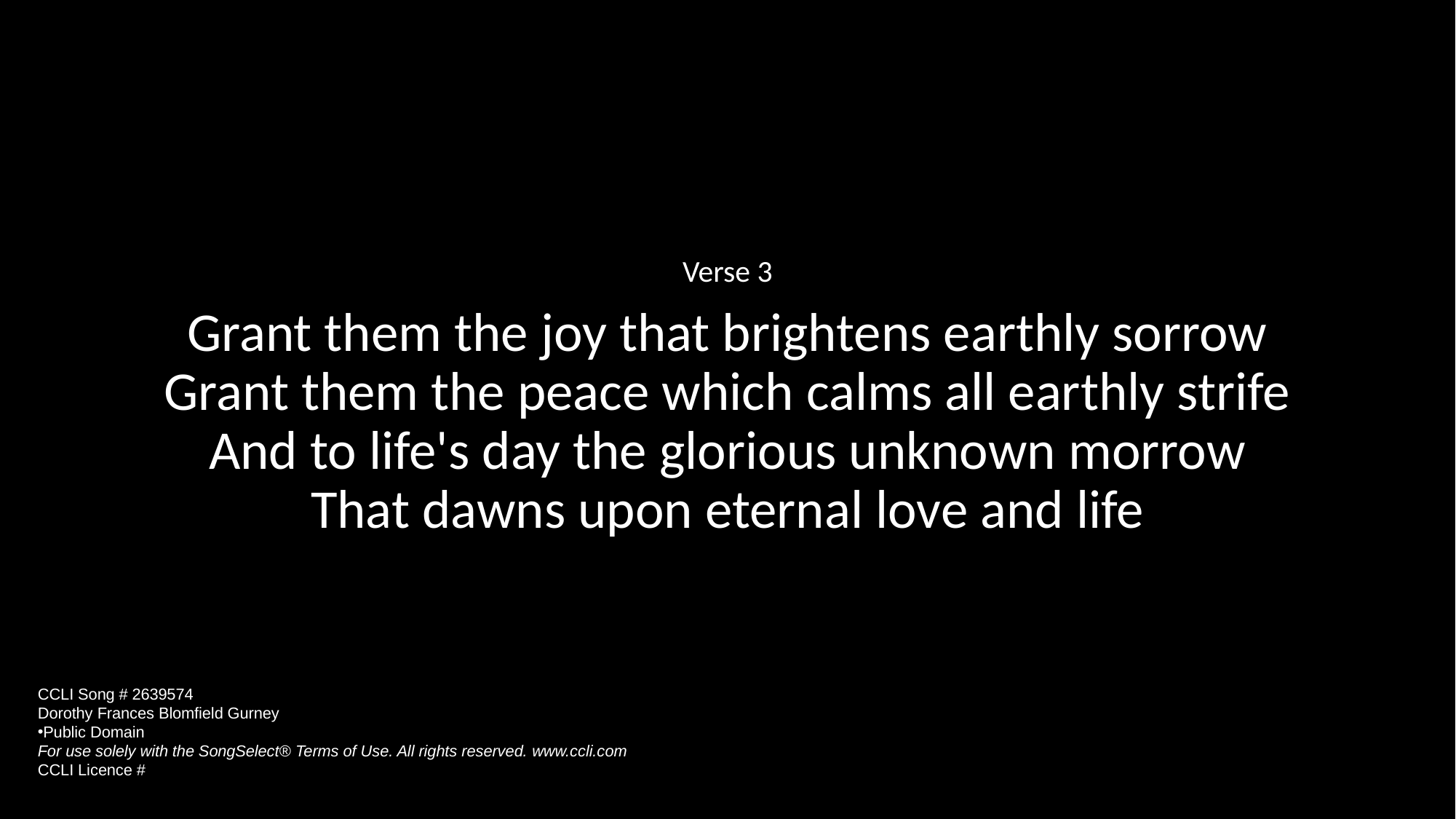

Verse 3
Grant them the joy that brightens earthly sorrow
Grant them the peace which calms all earthly strife
And to life's day the glorious unknown morrow
That dawns upon eternal love and life

CCLI Song # 2639574
Dorothy Frances Blomfield Gurney
Public Domain
For use solely with the SongSelect® Terms of Use. All rights reserved. www.ccli.com
CCLI Licence #